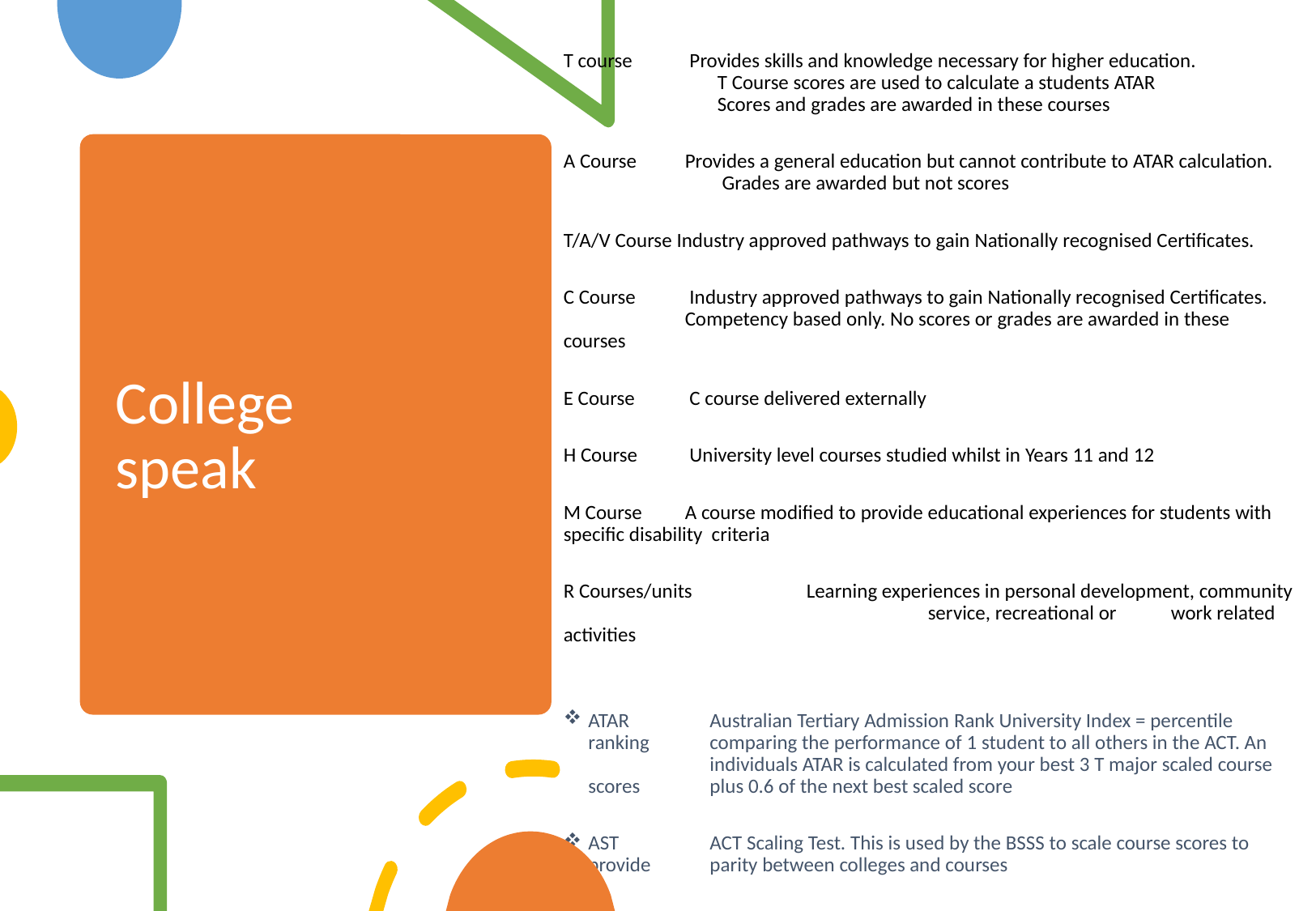

T course 	 Provides skills and knowledge necessary for higher education.
	       T Course scores are used to calculate a students ATAR
	       Scores and grades are awarded in these courses

A Course 	Provides a general education but cannot contribute to ATAR calculation.
	        Grades are awarded but not scores

T/A/V Course Industry approved pathways to gain Nationally recognised Certificates.

C Course 	 Industry approved pathways to gain Nationally recognised Certificates.
	Competency based only. No scores or grades are awarded in these 	courses

E Course 	 C course delivered externally

H Course 	 University level courses studied whilst in Years 11 and 12

M Course 	A course modified to provide educational experiences for students with 	specific disability  criteria

R Courses/units 	Learning experiences in personal development, community 			service, recreational or 	work related activities

ATAR 	Australian Tertiary Admission Rank University Index = percentile ranking 	comparing the performance of 1 student to all others in the ACT. An 	individuals ATAR is calculated from your best 3 T major scaled course scores 	plus 0.6 of the next best scaled score

AST 	ACT Scaling Test. This is used by the BSSS to scale course scores to provide 	parity between colleges and courses

# College speak